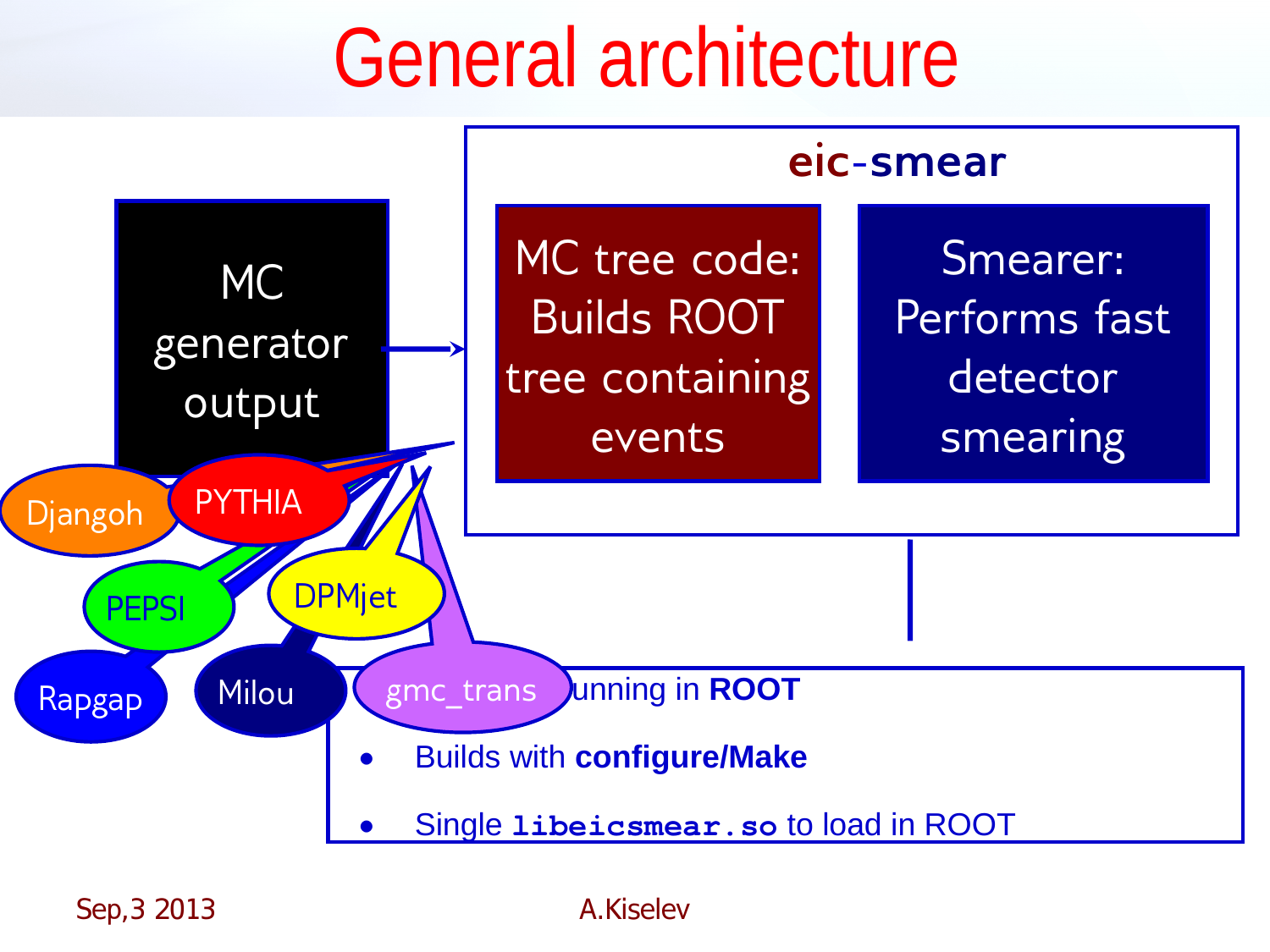

# General architecture
                    eic-smear

MC generator output
MC tree code:
Builds ROOT tree containing events
Smearer:
Performs fast detector smearing

PYTHIA
Djangoh
DPMjet
PEPSI
gmc_trans
Milou
Rapgap

C++ code running in ROOT
Builds with configure/Make
Single libeicsmear.so to load in ROOT
Sep,3 2013
A.Kiselev